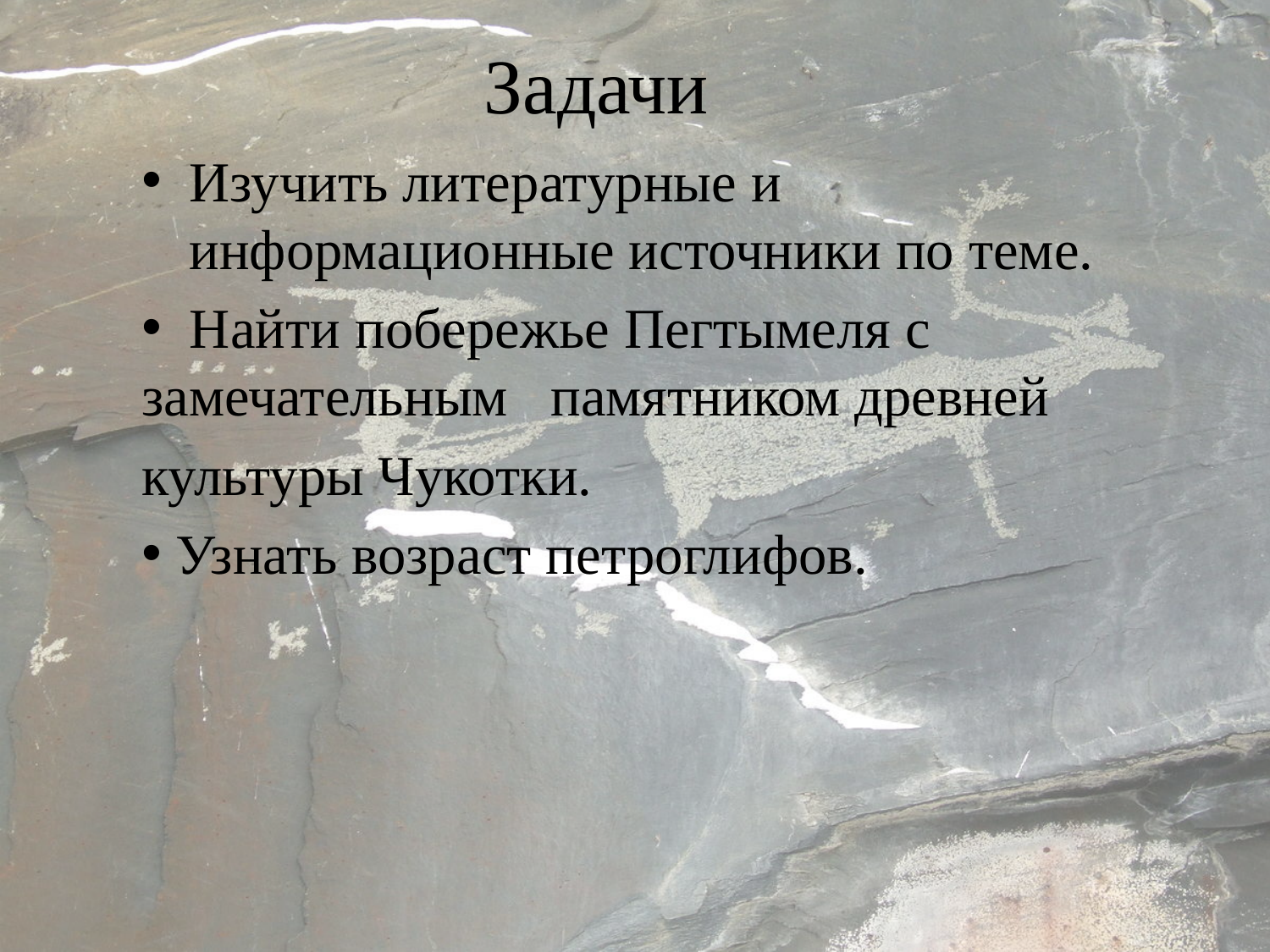

# Задачи
Изучить литературные и информационные источники по теме.
  Найти побережье Пегтымеля с замечательным   памятником древней
культуры Чукотки.
 Узнать возраст петроглифов.